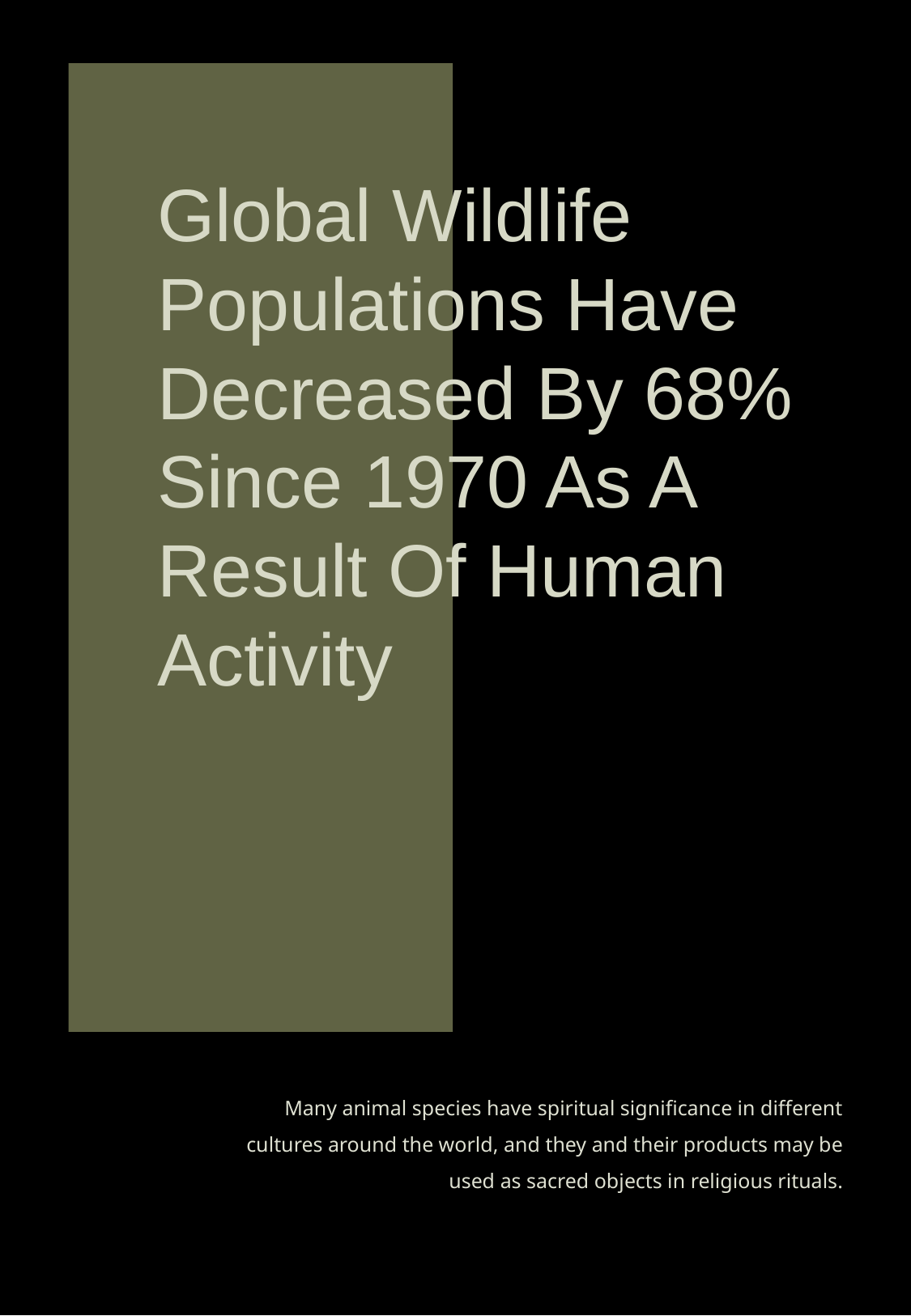

Global Wildlife Populations Have Decreased By 68% Since 1970 As A Result Of Human Activity

Many animal species have spiritual significance in different cultures around the world, and they and their products may be used as sacred objects in religious rituals.